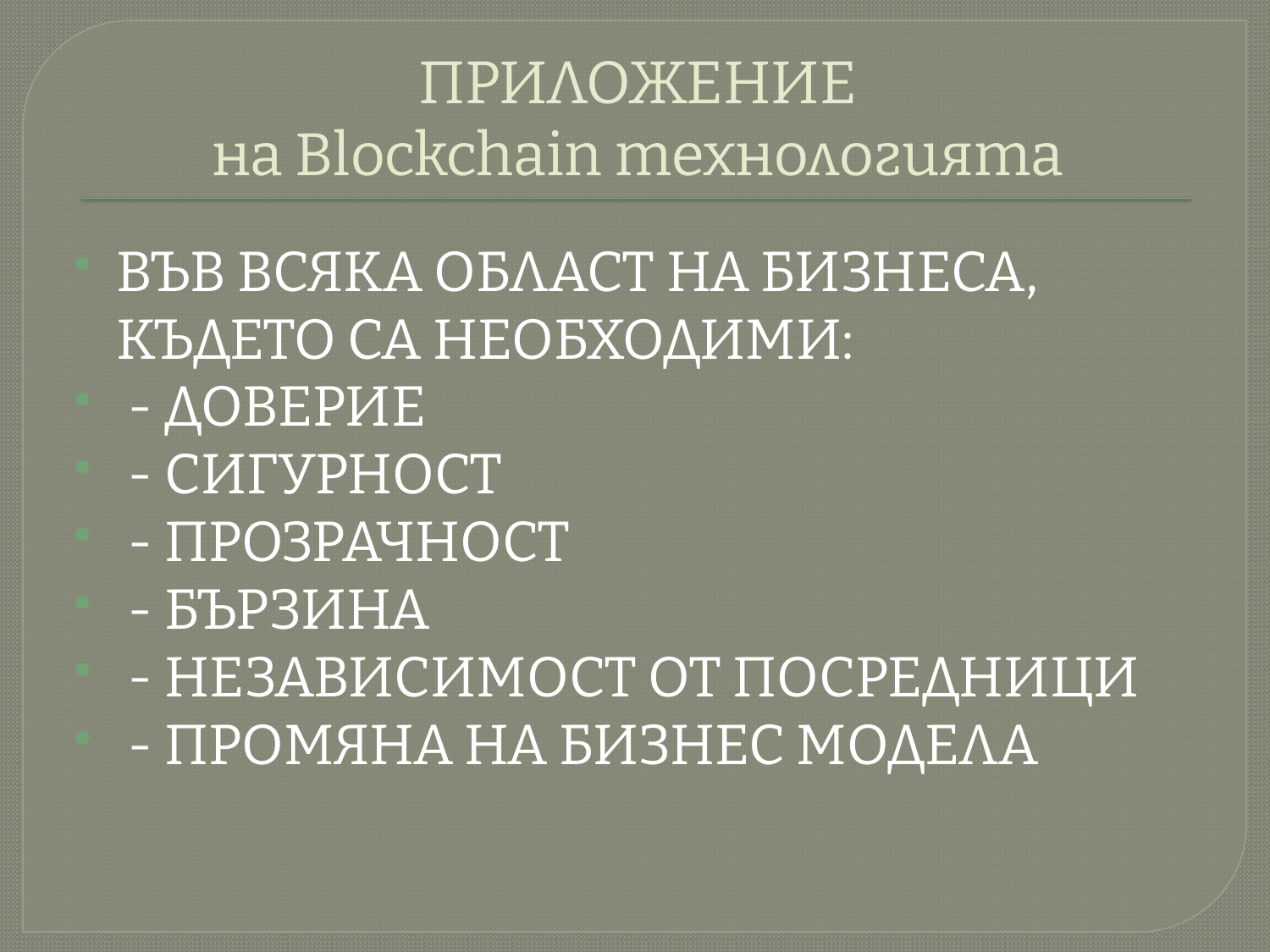

# ПРИЛОЖЕНИЕ на Blockchain технологията
ВЪВ ВСЯКА ОБЛАСТ НА БИЗНЕСА, КЪДЕТО СА НЕОБХОДИМИ:
 - ДОВЕРИЕ
 - СИГУРНОСТ
 - ПРОЗРАЧНОСТ
 - БЪРЗИНА
 - НЕЗАВИСИМОСТ ОТ ПОСРЕДНИЦИ
 - ПРОМЯНА НА БИЗНЕС МОДЕЛА